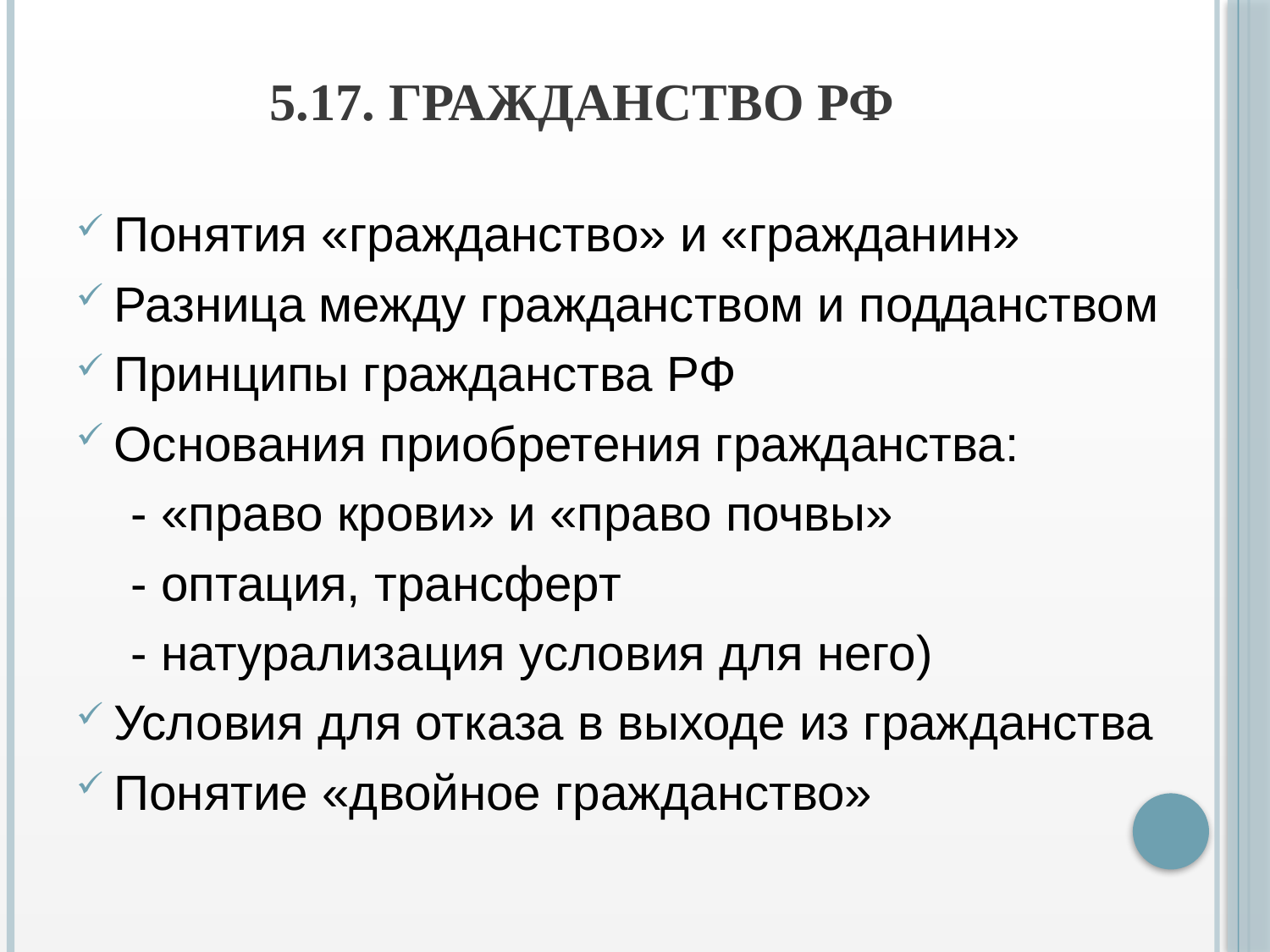

# 5.17. Гражданство РФ

Понятия «гражданство» и «гражданин»
Разница между гражданством и подданством
Принципы гражданства РФ
Основания приобретения гражданства:
    - «право крови» и «право почвы»
    - оптация, трансферт
    - натурализация условия для него)
Условия для отказа в выходе из гражданства
Понятие «двойное гражданство»